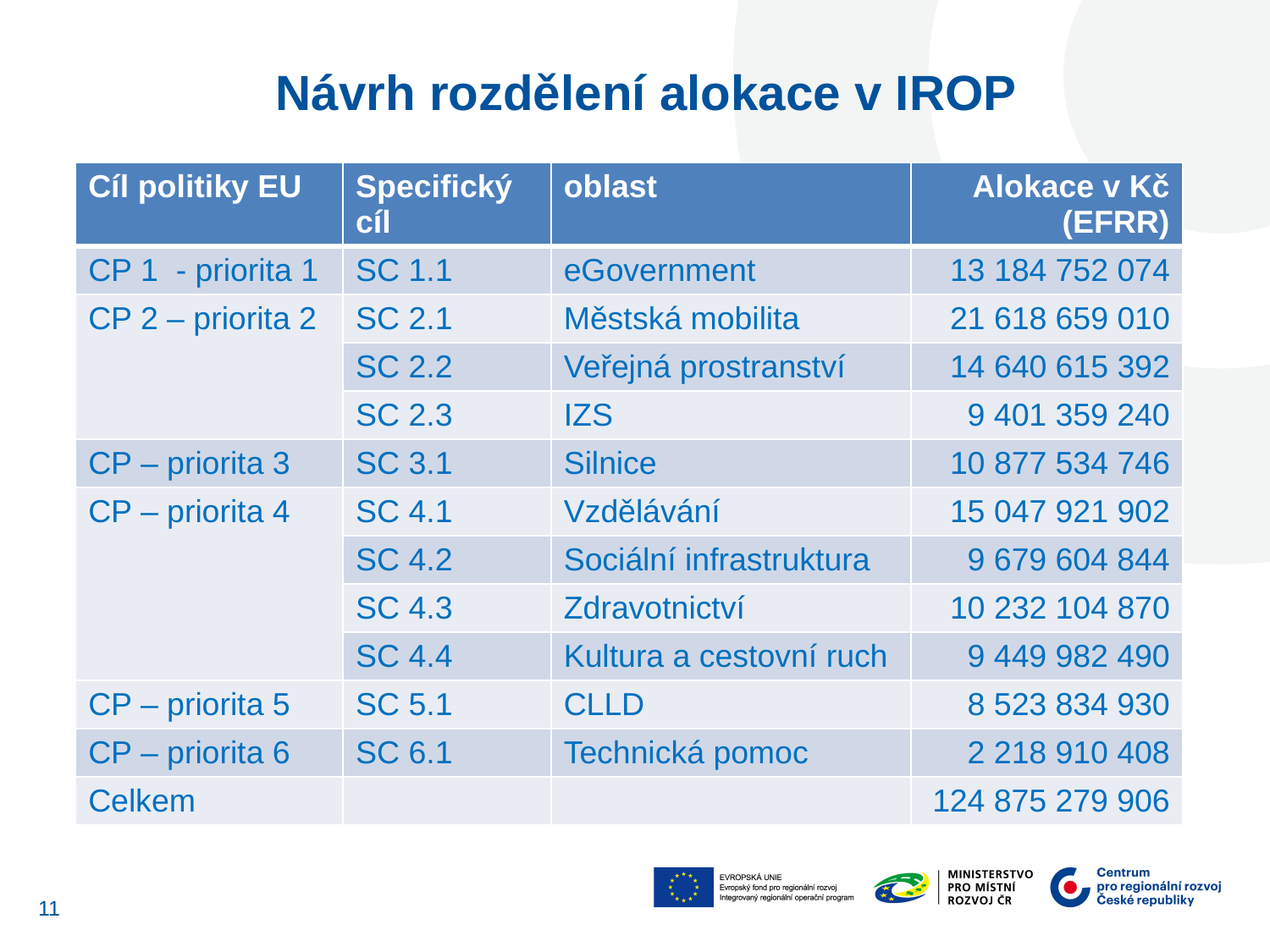

Návrh rozdělení alokace v IROP
| Cíl politiky EU | Specifický cíl | oblast | Alokace v Kč (EFRR) |
| --- | --- | --- | --- |
| CP 1 - priorita 1 | SC 1.1 | eGovernment | 13 184 752 074 |
| CP 2 – priorita 2 | SC 2.1 | Městská mobilita | 21 618 659 010 |
|  | SC 2.2 | Veřejná prostranství | 14 640 615 392 |
|  | SC 2.3 | IZS | 9 401 359 240 |
| CP – priorita 3 | SC 3.1 | Silnice | 10 877 534 746 |
| CP – priorita 4 | SC 4.1 | Vzdělávání | 15 047 921 902 |
|  | SC 4.2 | Sociální infrastruktura | 9 679 604 844 |
|  | SC 4.3 | Zdravotnictví | 10 232 104 870 |
|  | SC 4.4 | Kultura a cestovní ruch | 9 449 982 490 |
| CP – priorita 5 | SC 5.1 | CLLD | 8 523 834 930 |
| CP – priorita 6 | SC 6.1 | Technická pomoc | 2 218 910 408 |
| Celkem |  |  | 124 875 279 906 |

11